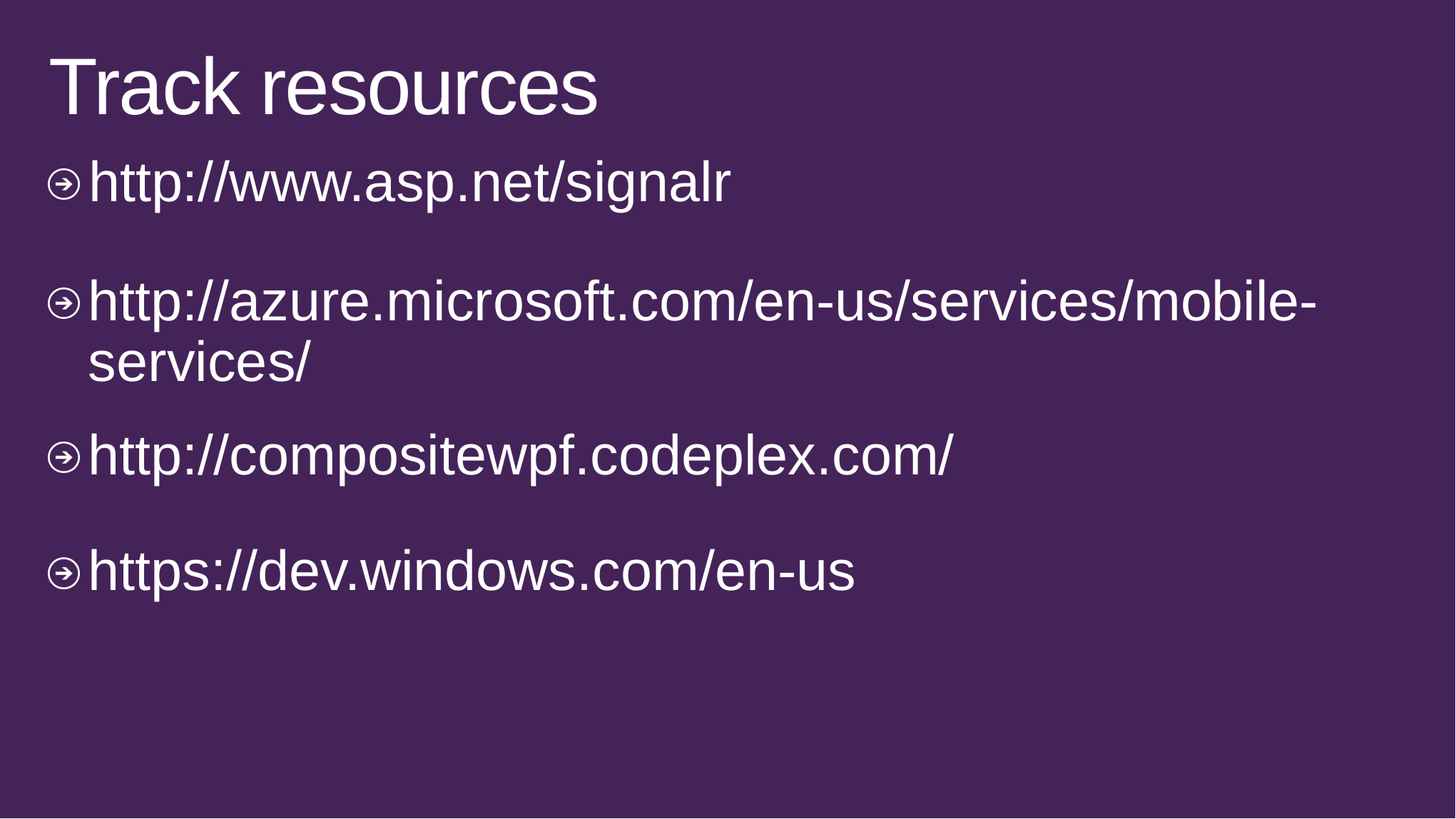

# Track resources
http://www.asp.net/signalr
http://azure.microsoft.com/en-us/services/mobile-services/
http://compositewpf.codeplex.com/
https://dev.windows.com/en-us